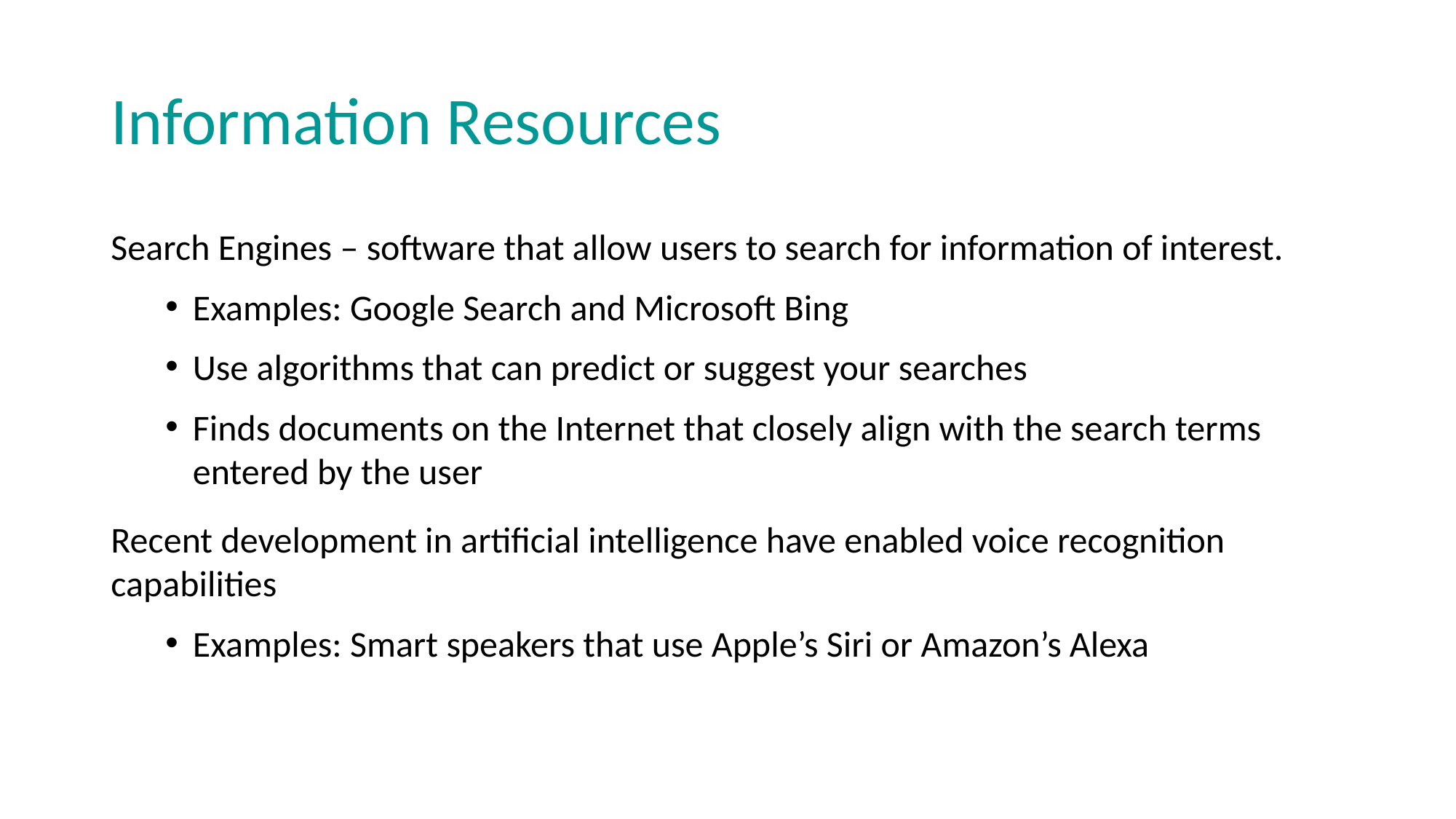

# Information Resources
Search Engines – software that allow users to search for information of interest.
Examples: Google Search and Microsoft Bing
Use algorithms that can predict or suggest your searches
Finds documents on the Internet that closely align with the search terms entered by the user
Recent development in artificial intelligence have enabled voice recognition capabilities
Examples: Smart speakers that use Apple’s Siri or Amazon’s Alexa